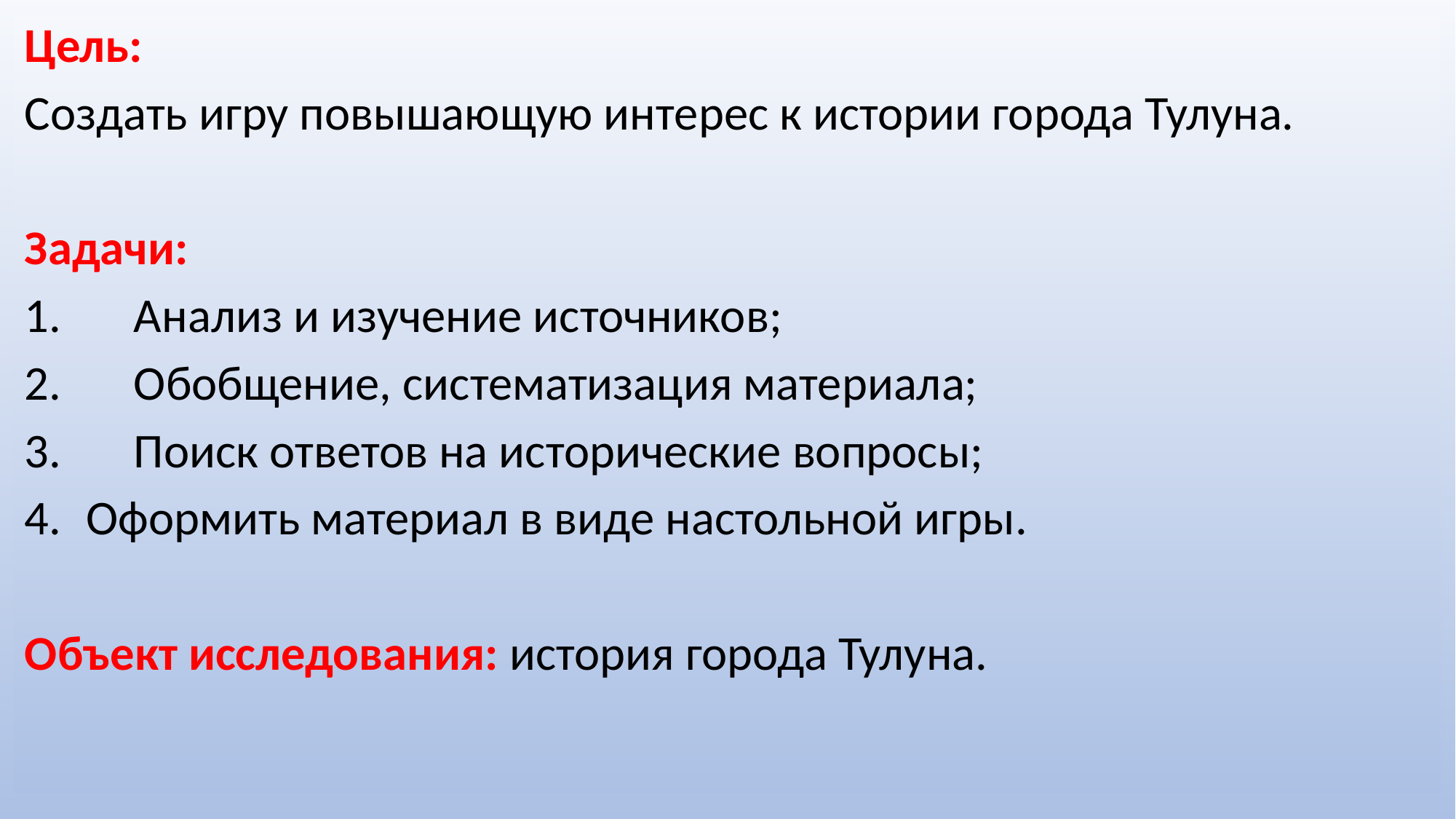

Цель:
Создать игру повышающую интерес к истории города Тулуна.

Задачи:
1.	Анализ и изучение источников;
2.	Обобщение, систематизация материала;
3.	Поиск ответов на исторические вопросы;
Оформить материал в виде настольной игры.

Объект исследования: история города Тулуна.